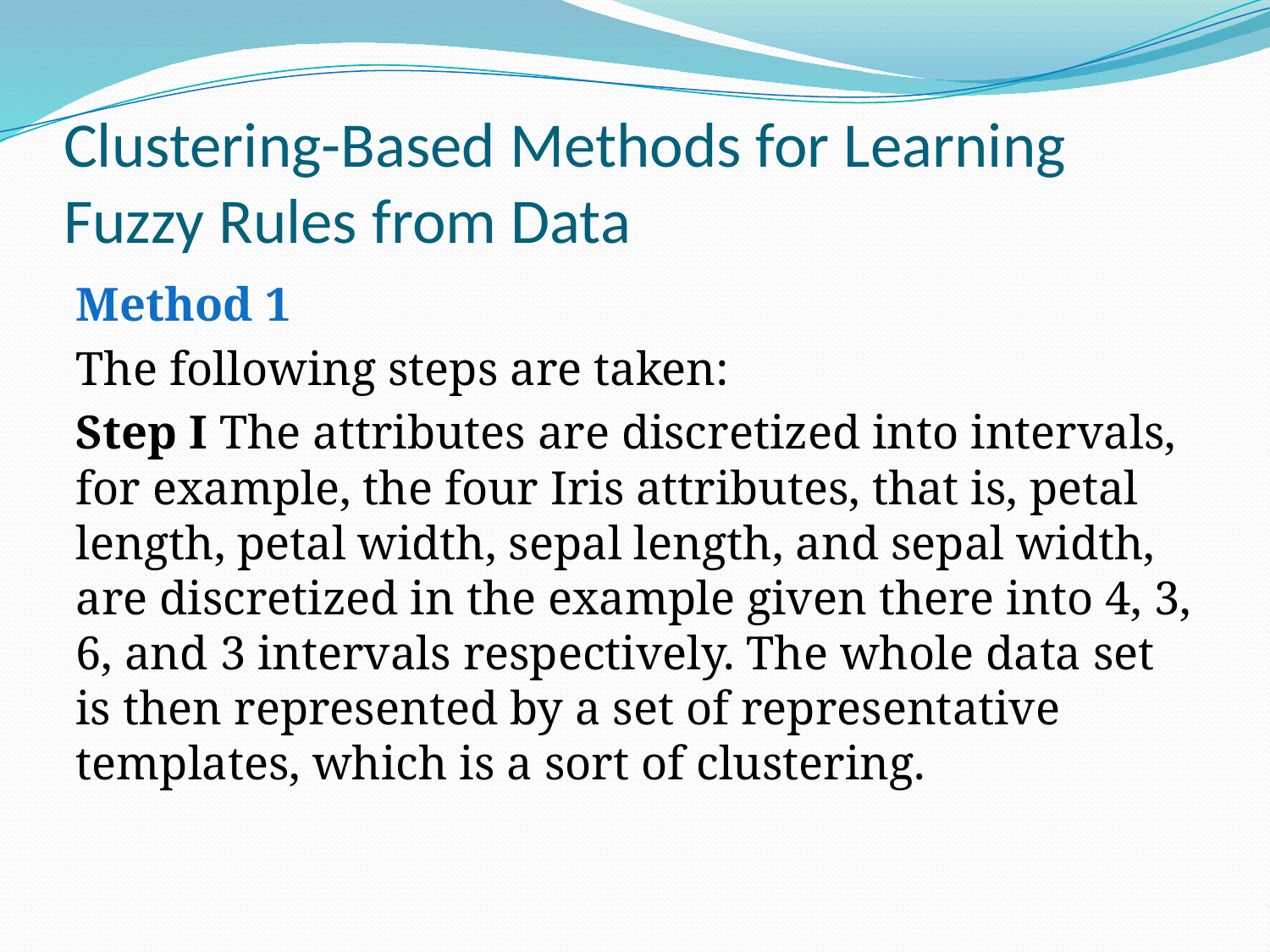

# Clustering-Based Methods for Learning Fuzzy Rules from Data
Method 1
The following steps are taken:
Step I The attributes are discretized into intervals, for example, the four Iris attributes, that is, petal length, petal width, sepal length, and sepal width, are discretized in the example given there into 4, 3, 6, and 3 intervals respectively. The whole data set is then represented by a set of representative templates, which is a sort of clustering.